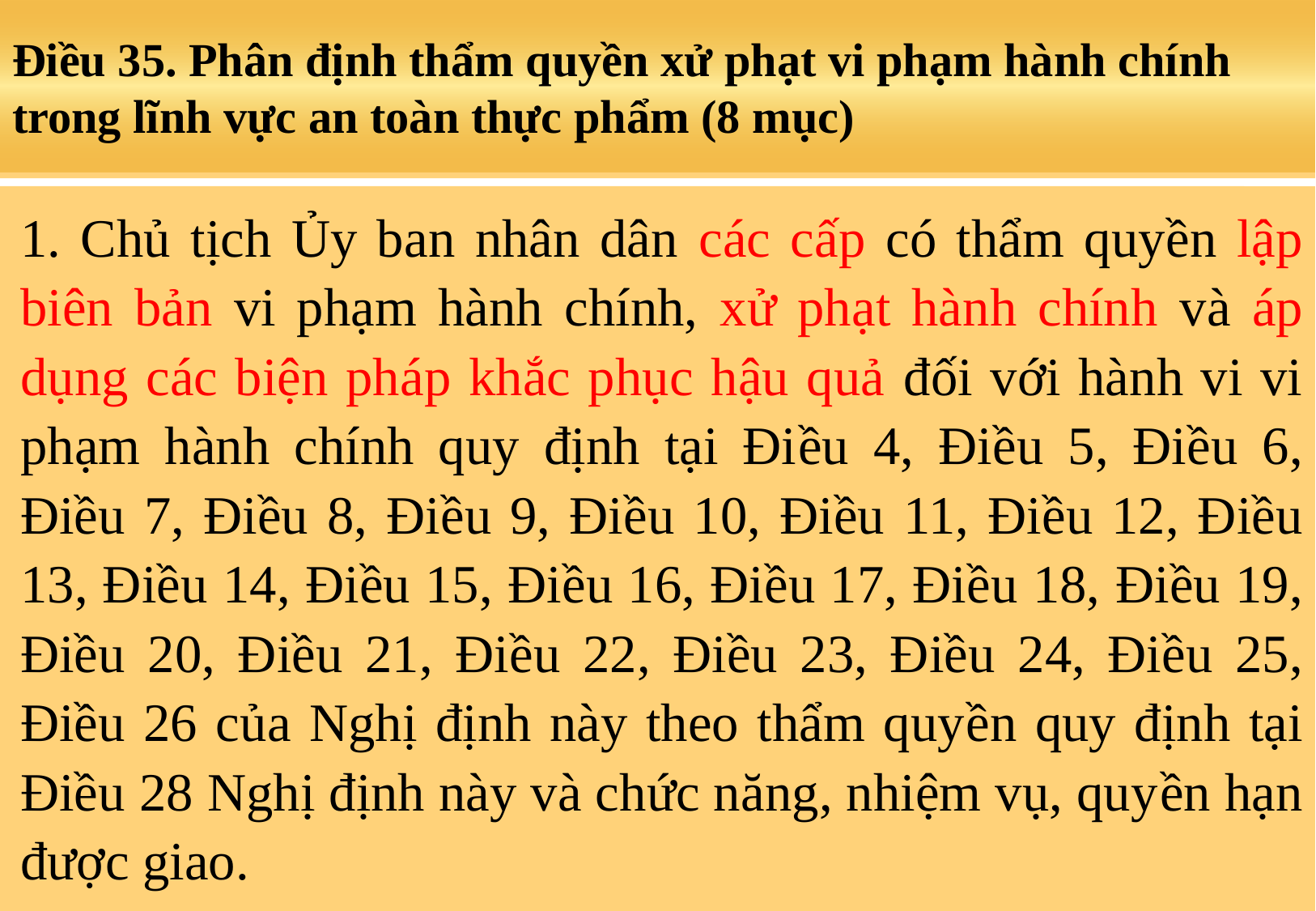

# Điều 35. Phân định thẩm quyền xử phạt vi phạm hành chính trong lĩnh vực an toàn thực phẩm (8 mục)
1. Chủ tịch Ủy ban nhân dân các cấp có thẩm quyền lập biên bản vi phạm hành chính, xử phạt hành chính và áp dụng các biện pháp khắc phục hậu quả đối với hành vi vi phạm hành chính quy định tại Điều 4, Điều 5, Điều 6, Điều 7, Điều 8, Điều 9, Điều 10, Điều 11, Điều 12, Điều 13, Điều 14, Điều 15, Điều 16, Điều 17, Điều 18, Điều 19, Điều 20, Điều 21, Điều 22, Điều 23, Điều 24, Điều 25, Điều 26 của Nghị định này theo thẩm quyền quy định tại Điều 28 Nghị định này và chức năng, nhiệm vụ, quyền hạn được giao.